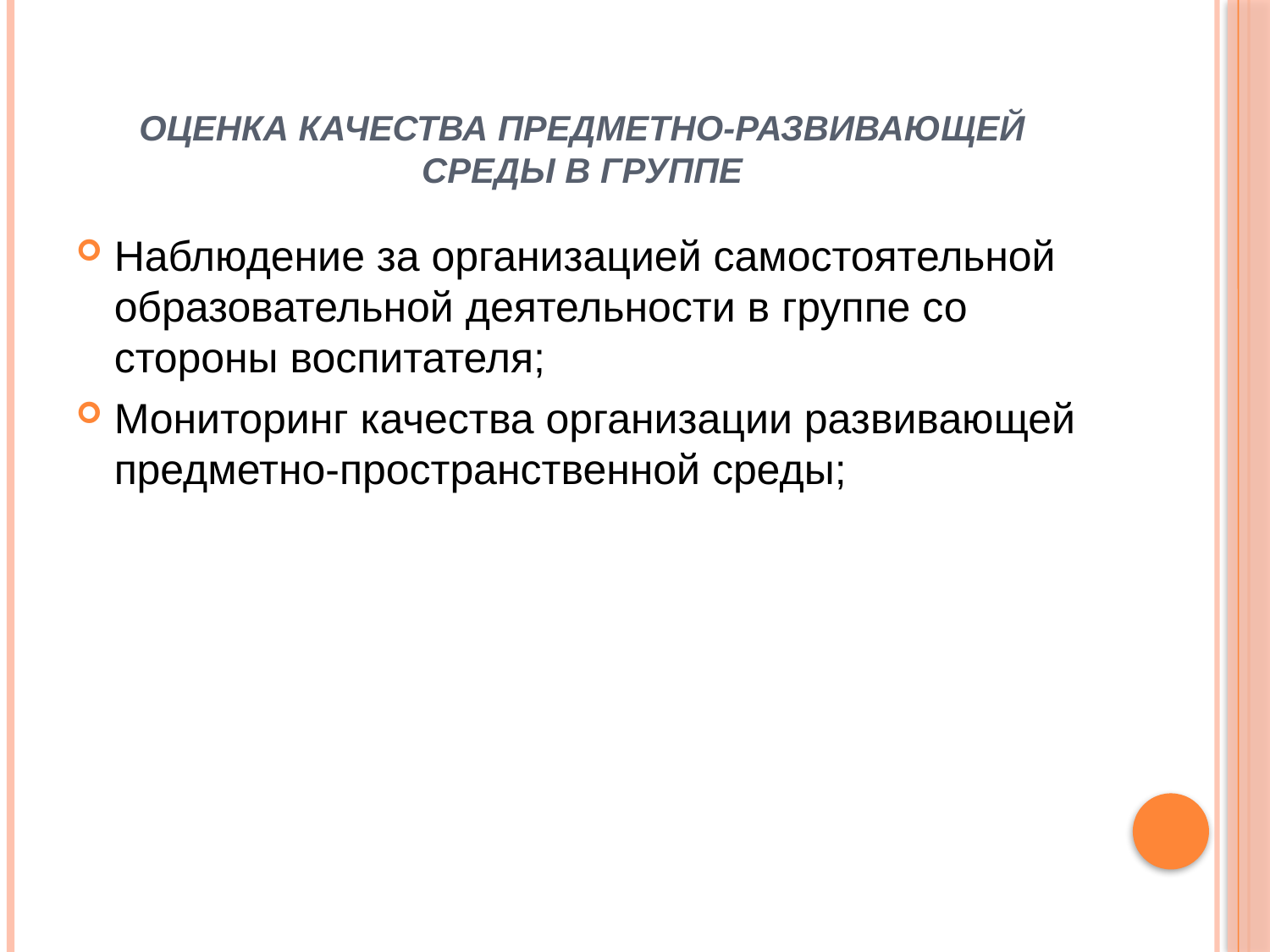

# оценка качества предметно-развивающей среды в группе
Наблюдение за организацией самостоятельной образовательной деятельности в группе со стороны воспитателя;
Мониторинг качества организации развивающей предметно-пространственной среды;